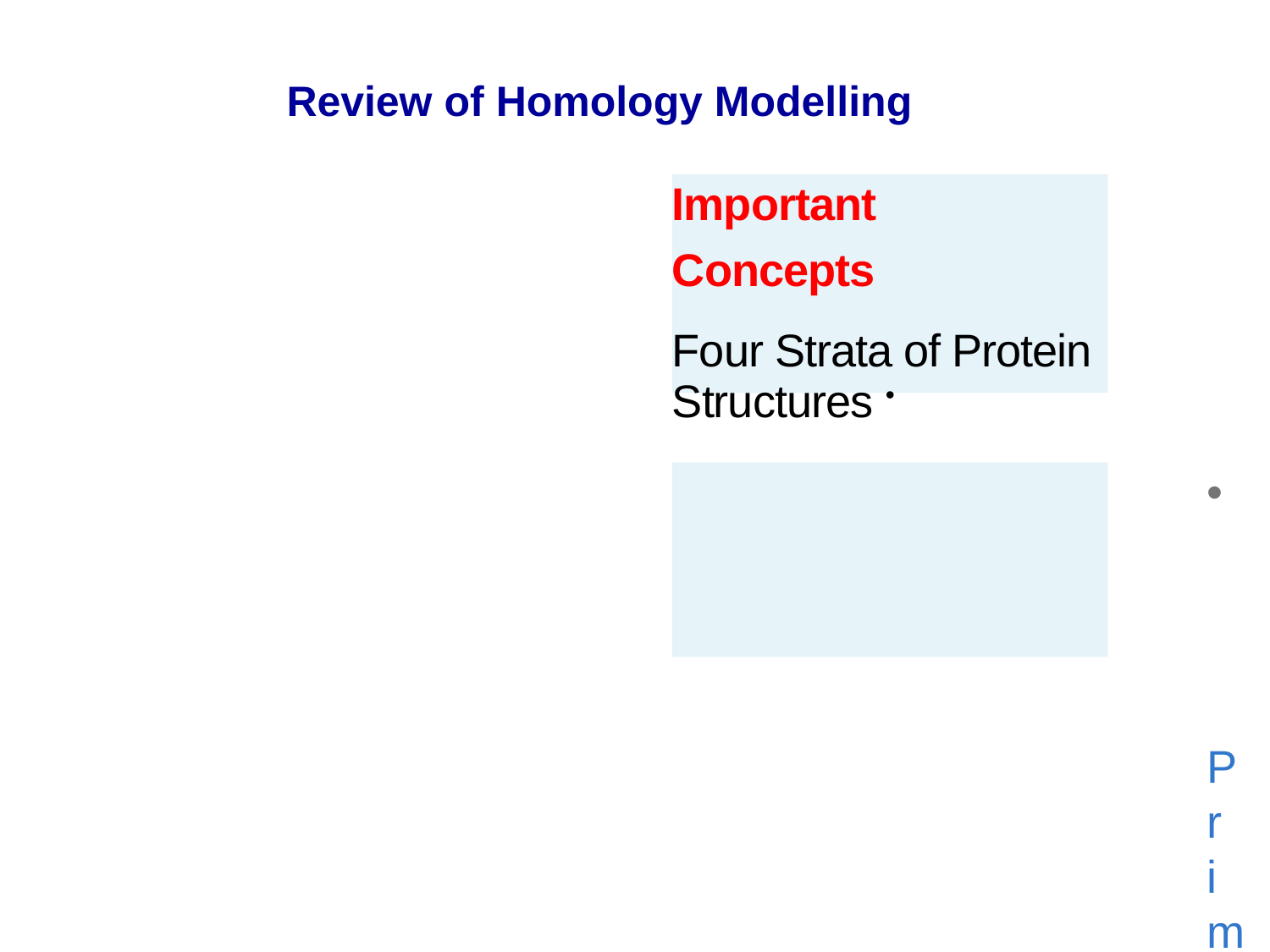

Review of Homology Modelling
Important
Concepts
Four Strata of Protein Structures •
•    Primary
•    Secondary
•    Tertiary
•    Quaternary